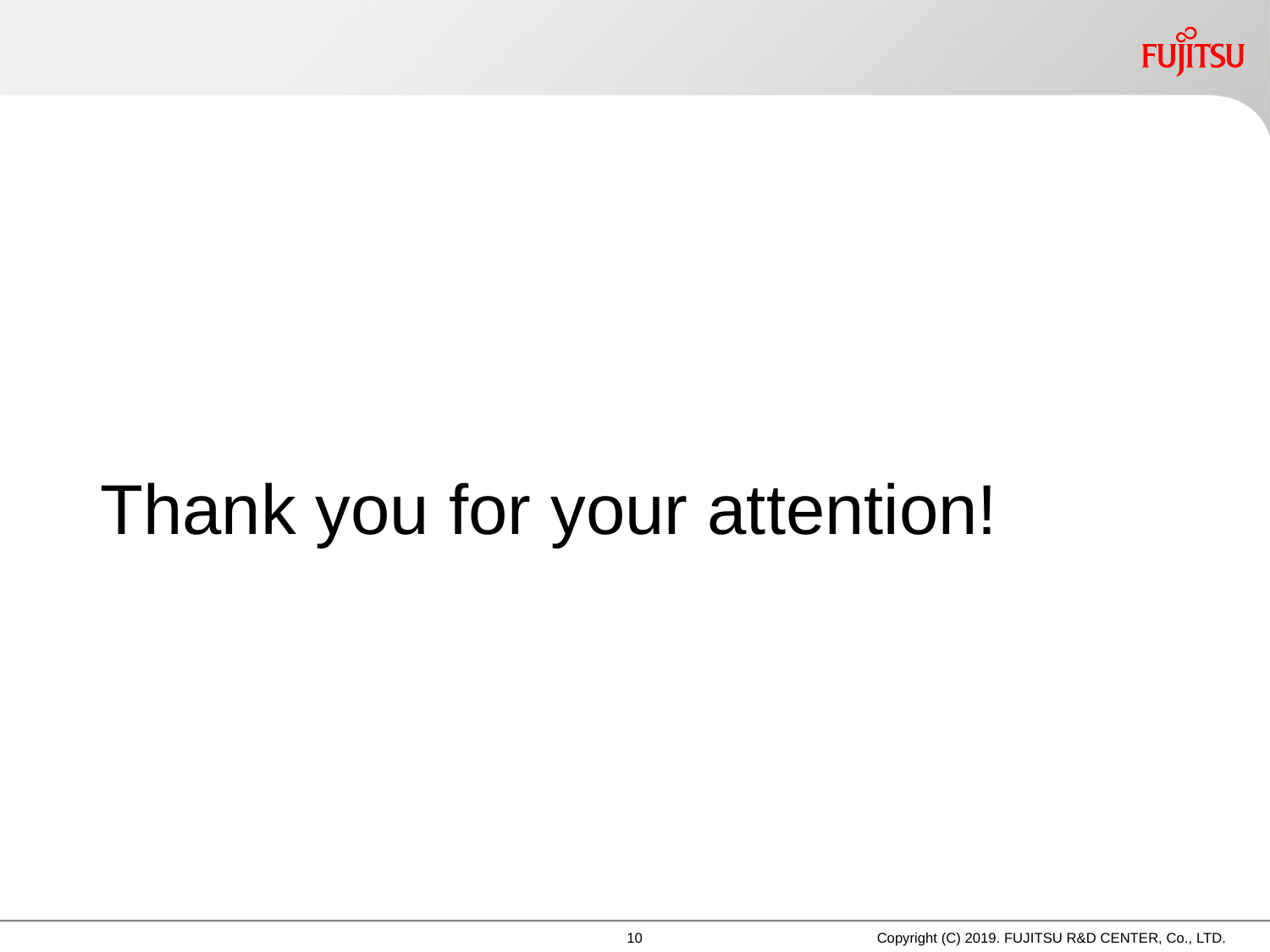

Thank you for your attention!
10
Copyright (C) 2019. FUJITSU R&D CENTER, Co., LTD.